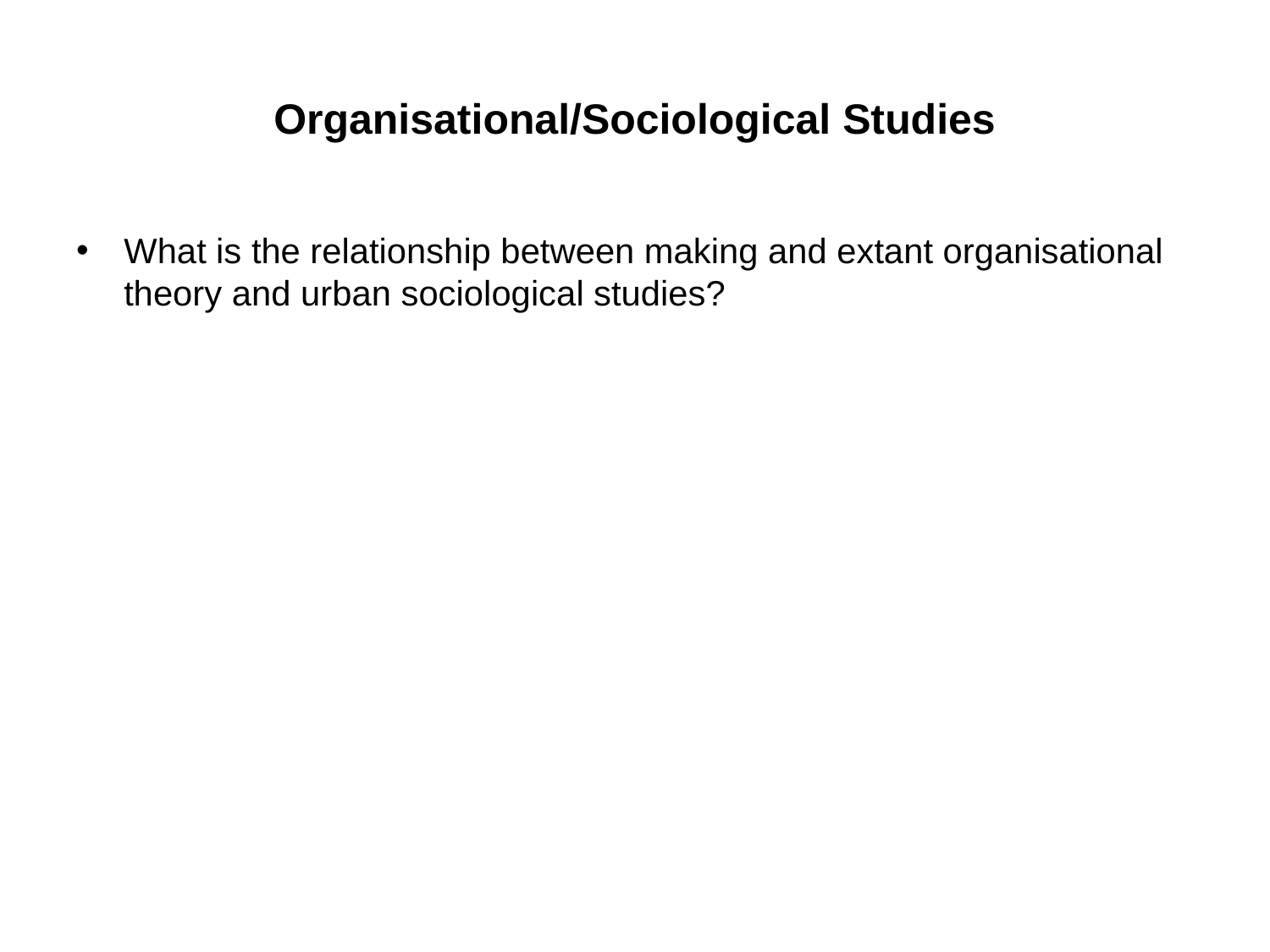

# Organisational/Sociological Studies
What is the relationship between making and extant organisational  theory and urban sociological studies?